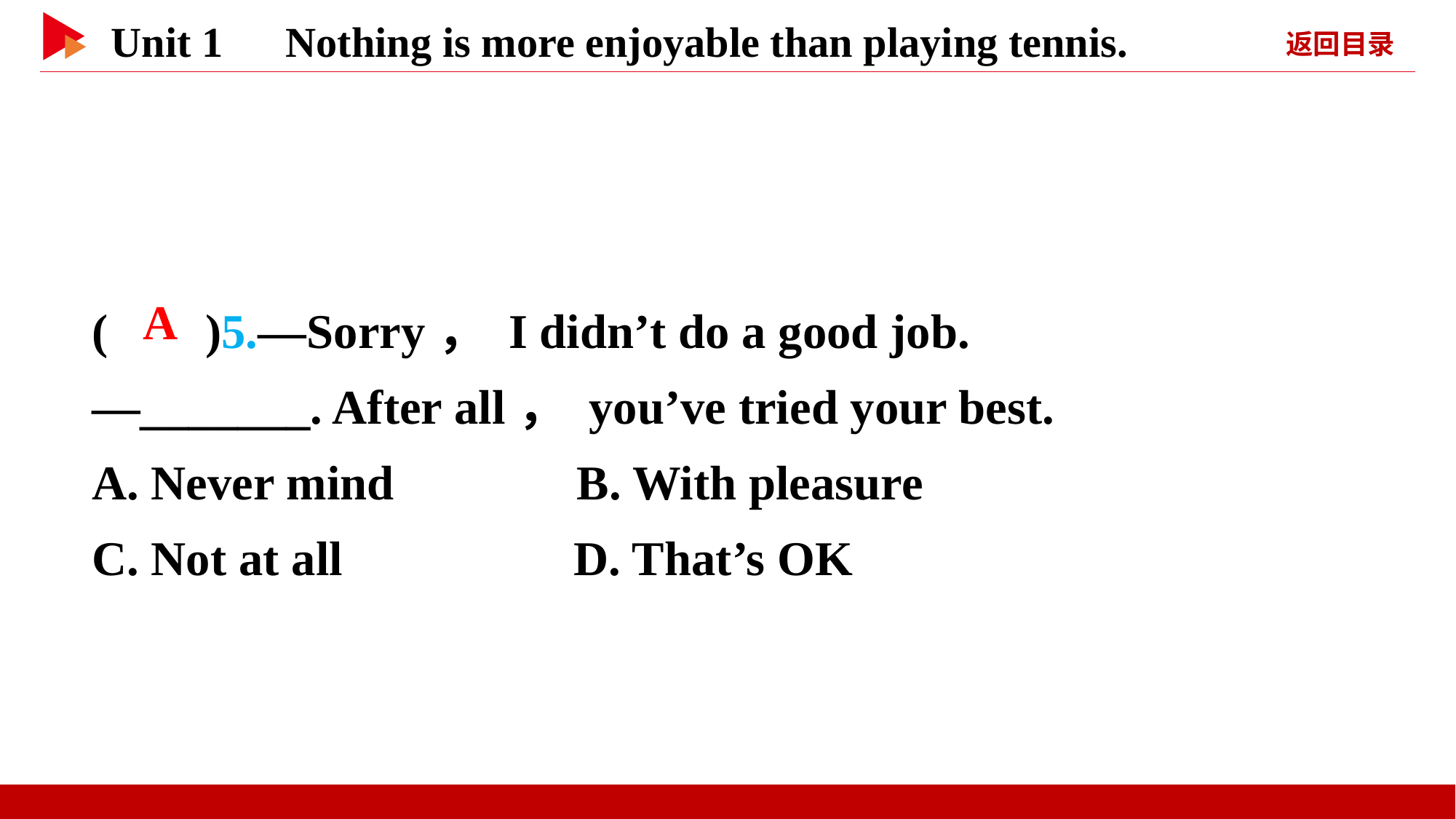

(        )5.—Sorry， I didn’t do a good job.
—_______. After all， you’ve tried your best.
A. Never mind               B. With pleasure
C. Not at all                   D. That’s OK
   A